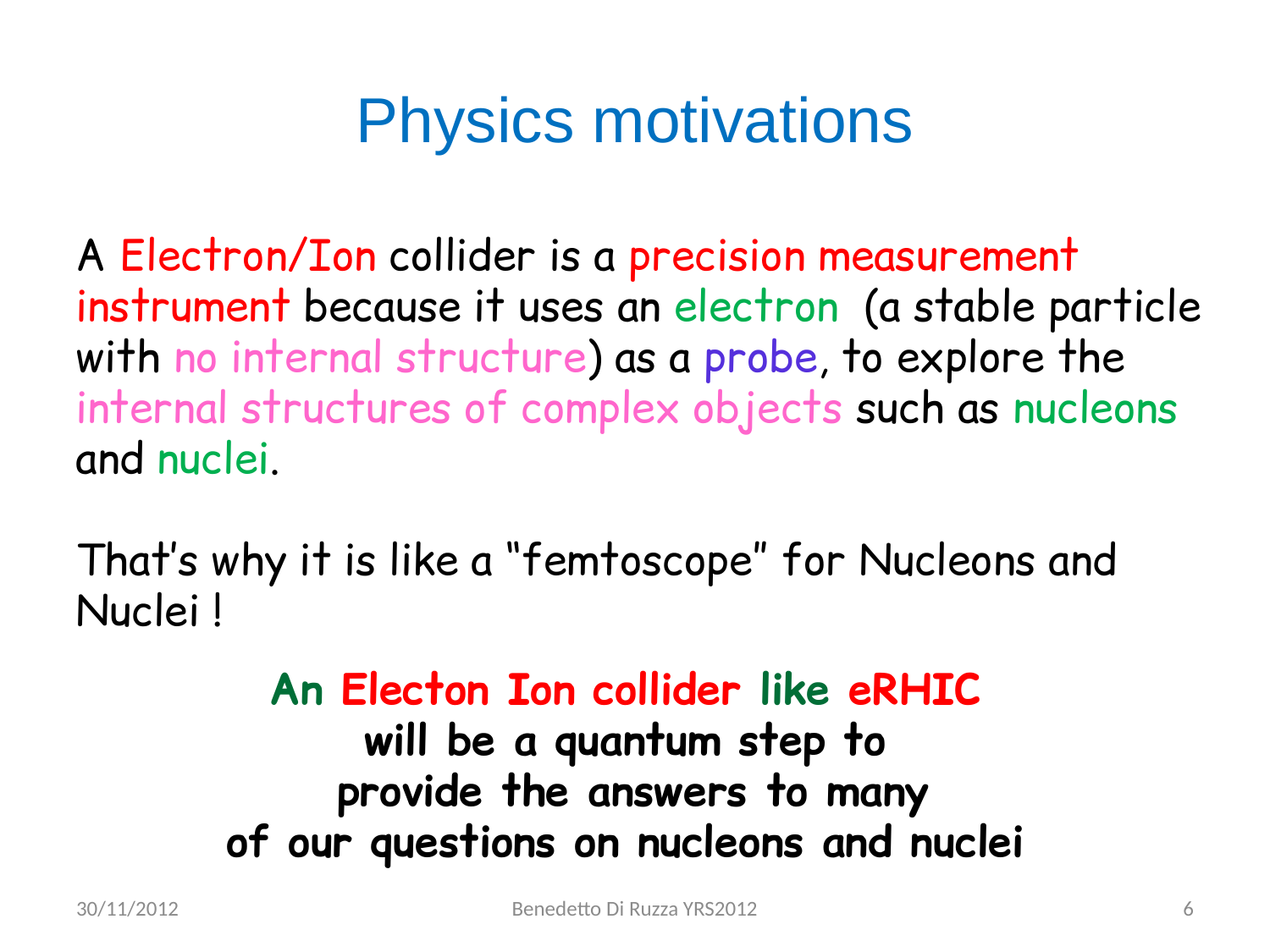

# Physics motivations
A Electron/Ion collider is a precision measurement instrument because it uses an electron  (a stable particle with no internal structure) as a probe, to explore the internal structures of complex objects such as nucleons and nuclei.

That’s why it is like a “femtoscope” for Nucleons and Nuclei !
An Electon Ion collider like eRHIC
will be a quantum step to
 provide the answers to many
of our questions on nucleons and nuclei
30/11/2012
Benedetto Di Ruzza YRS2012
6